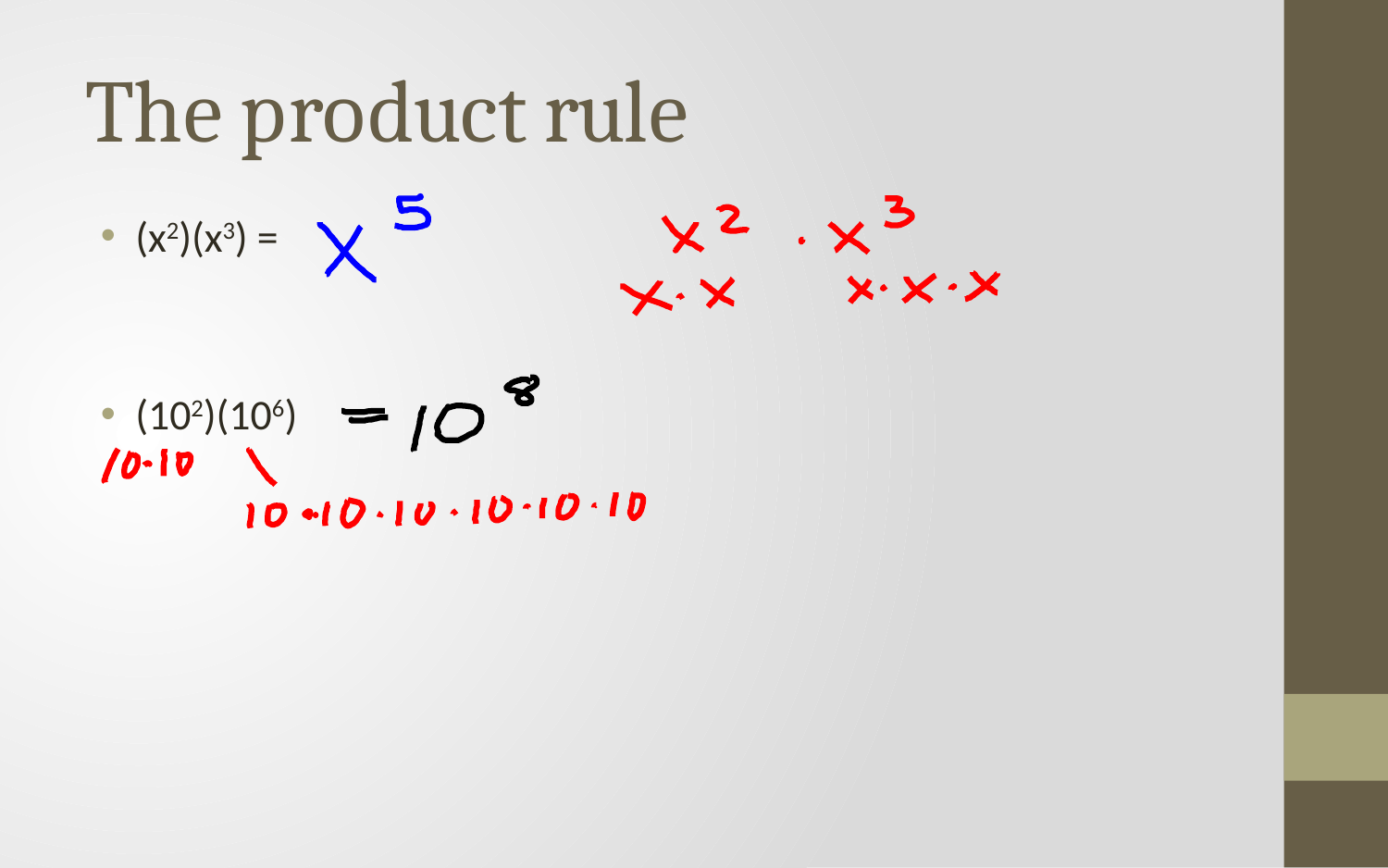

# The product rule

(x2)(x3) =

(102)(106)